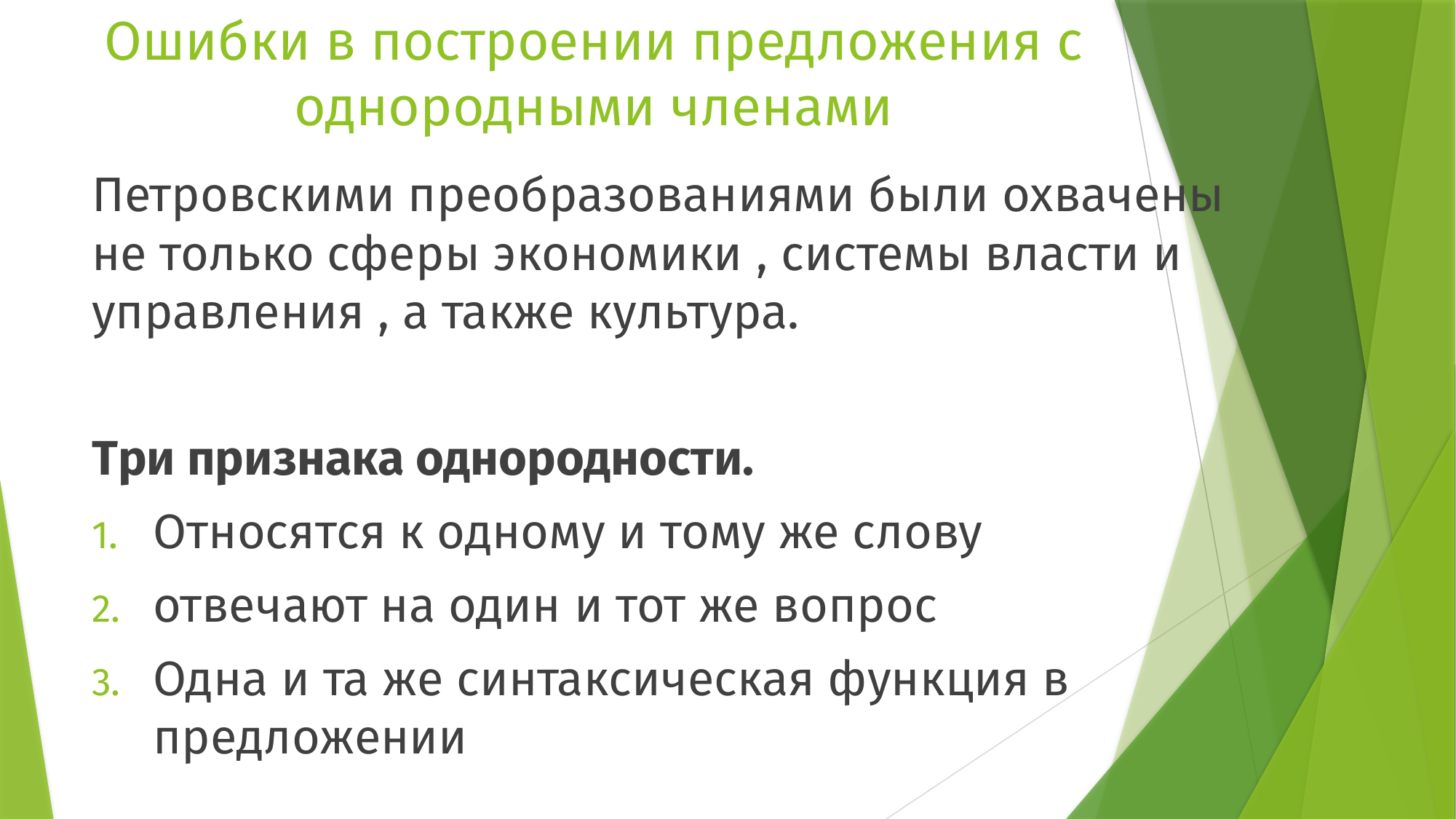

# Ошибки в построении предложения с однородными членами
Петровскими преобразованиями были охвачены не только сферы экономики , системы власти и управления , а также культура.

Три признака однородности.
Относятся к одному и тому же слову
отвечают на один и тот же вопрос
Одна и та же синтаксическая функция в предложении